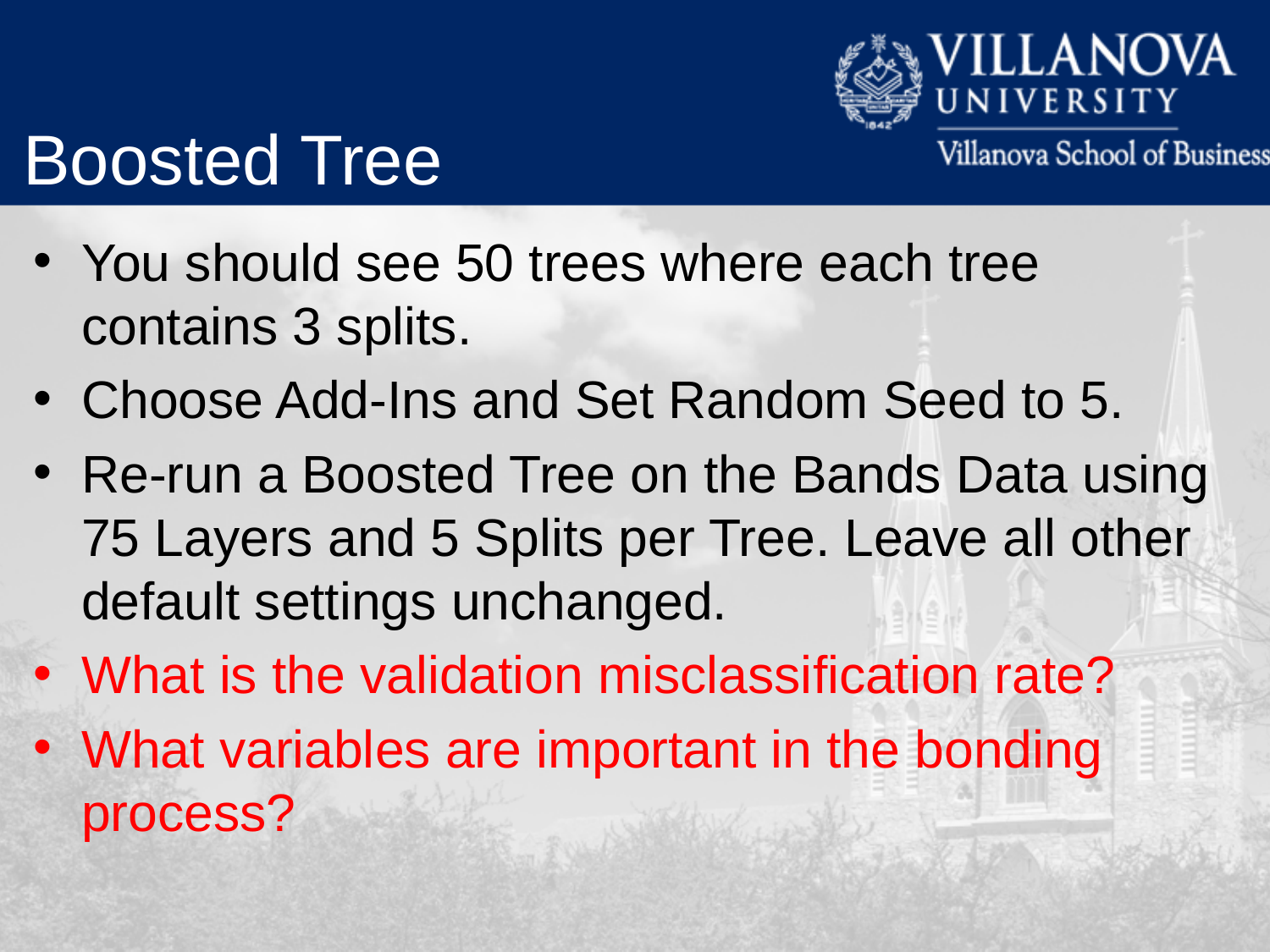

Boosted Tree
You should see 50 trees where each tree contains 3 splits.
Choose Add-Ins and Set Random Seed to 5.
Re-run a Boosted Tree on the Bands Data using 75 Layers and 5 Splits per Tree. Leave all other default settings unchanged.
What is the validation misclassification rate?
What variables are important in the bonding process?